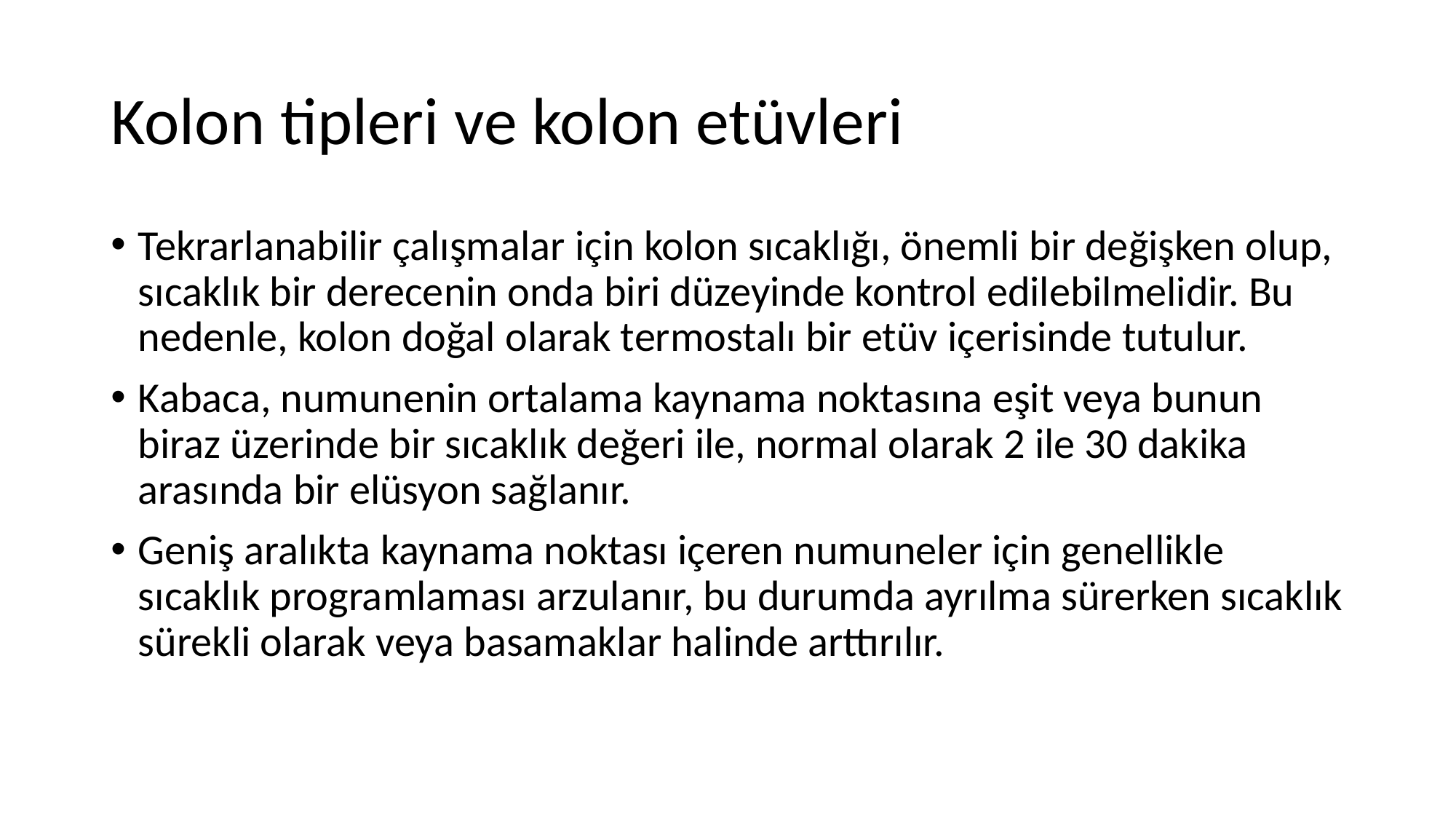

# Kolon tipleri ve kolon etüvleri
Tekrarlanabilir çalışmalar için kolon sıcaklığı, önemli bir değişken olup, sıcaklık bir derecenin onda biri düzeyinde kontrol edilebilmelidir. Bu nedenle, kolon doğal olarak termostalı bir etüv içerisinde tutulur.
Kabaca, numunenin ortalama kaynama noktasına eşit veya bunun biraz üzerinde bir sıcaklık değeri ile, normal olarak 2 ile 30 dakika arasında bir elüsyon sağlanır.
Geniş aralıkta kaynama noktası içeren numuneler için genellikle sıcaklık programlaması arzulanır, bu durumda ayrılma sürerken sıcaklık sürekli olarak veya basamaklar halinde arttırılır.